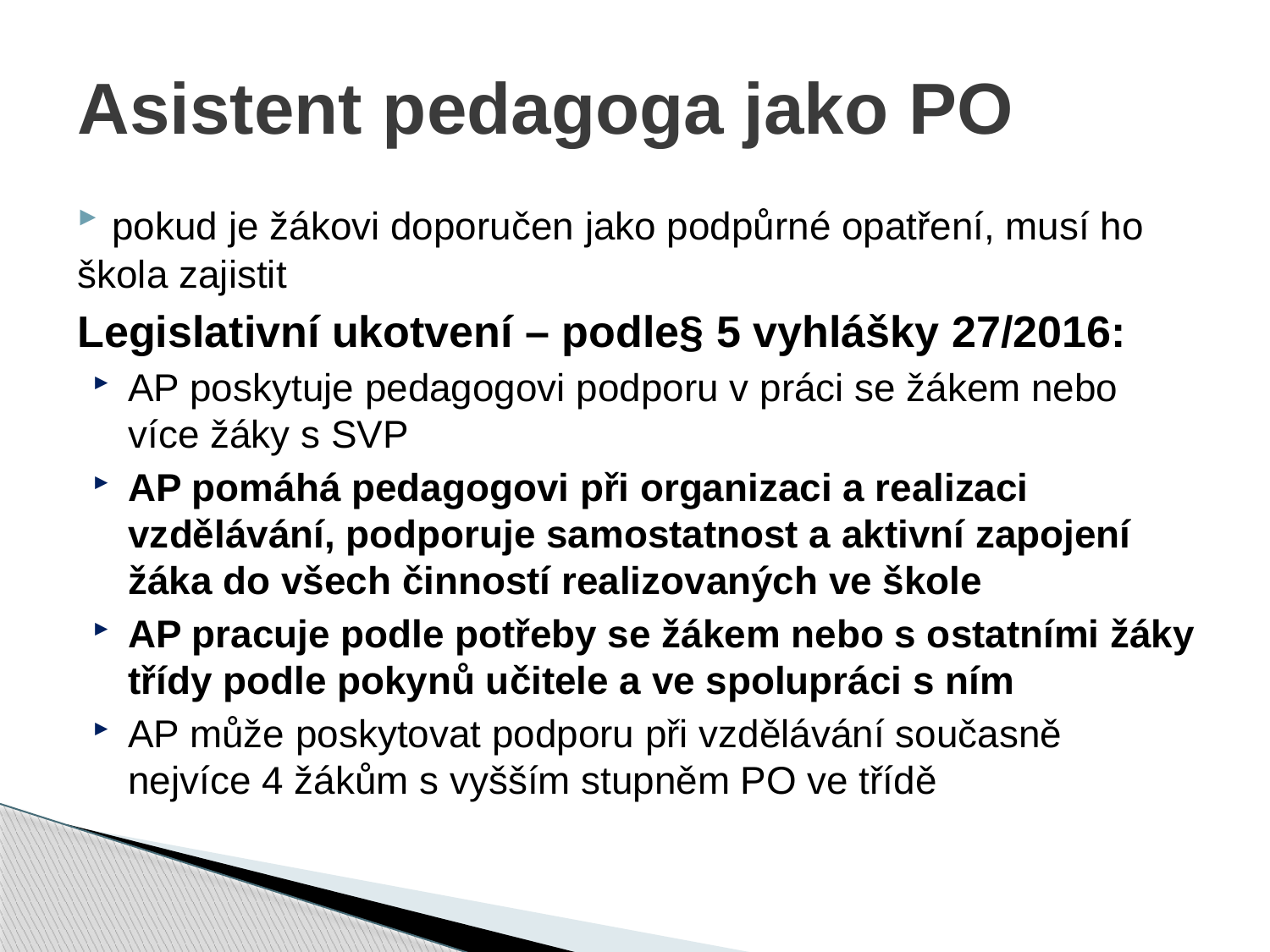

# Asistent pedagoga jako PO
 pokud je žákovi doporučen jako podpůrné opatření, musí ho škola zajistit
Legislativní ukotvení – podle§ 5 vyhlášky 27/2016:
AP poskytuje pedagogovi podporu v práci se žákem nebo více žáky s SVP
AP pomáhá pedagogovi při organizaci a realizaci vzdělávání, podporuje samostatnost a aktivní zapojení žáka do všech činností realizovaných ve škole
AP pracuje podle potřeby se žákem nebo s ostatními žáky třídy podle pokynů učitele a ve spolupráci s ním
AP může poskytovat podporu při vzdělávání současně nejvíce 4 žákům s vyšším stupněm PO ve třídě